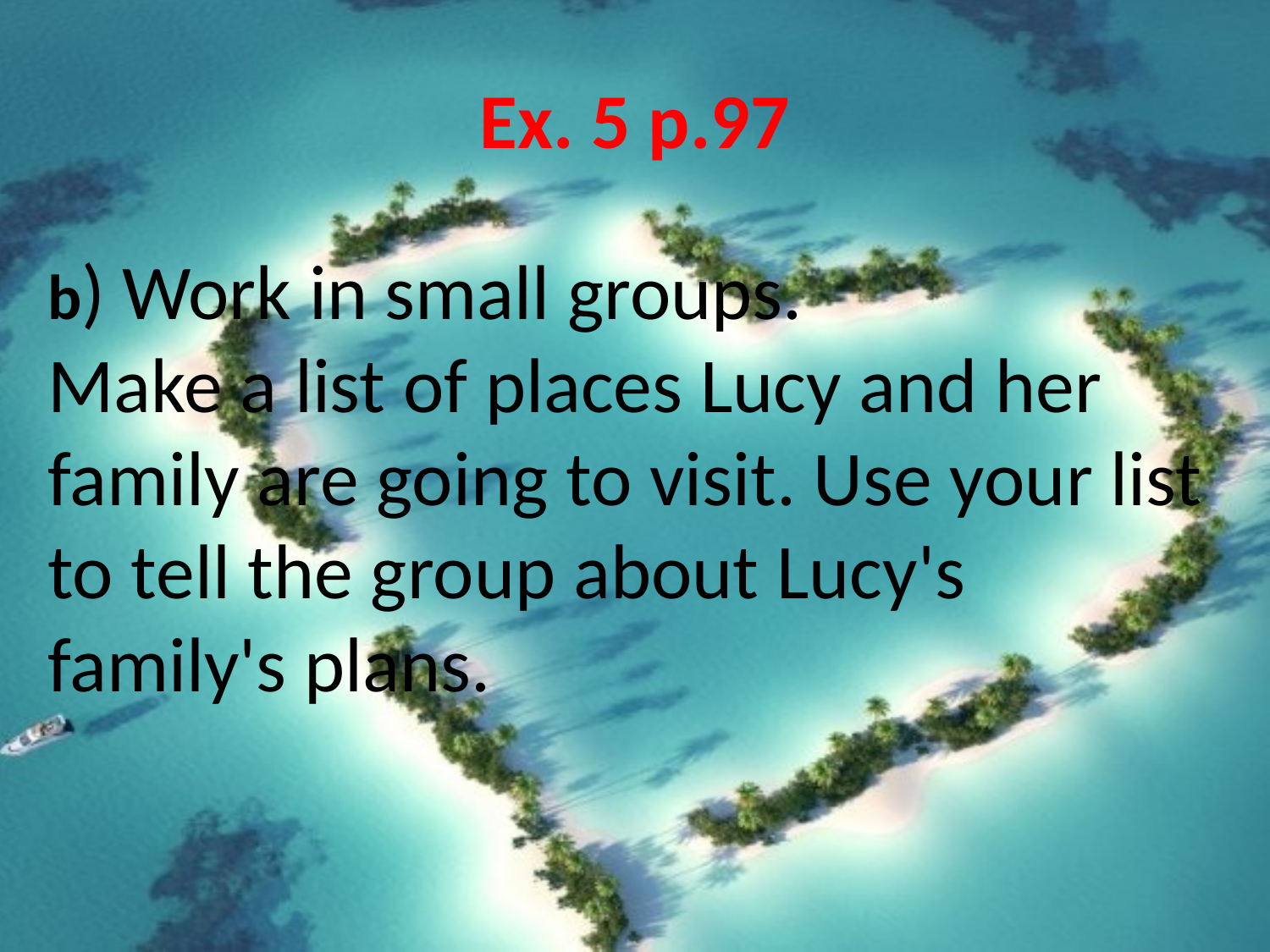

# Ex. 5 p.97
b) Work in small groups.
Make a list of places Lucy and her family are going to visit. Use your list to tell the group about Lucy's family's plans.